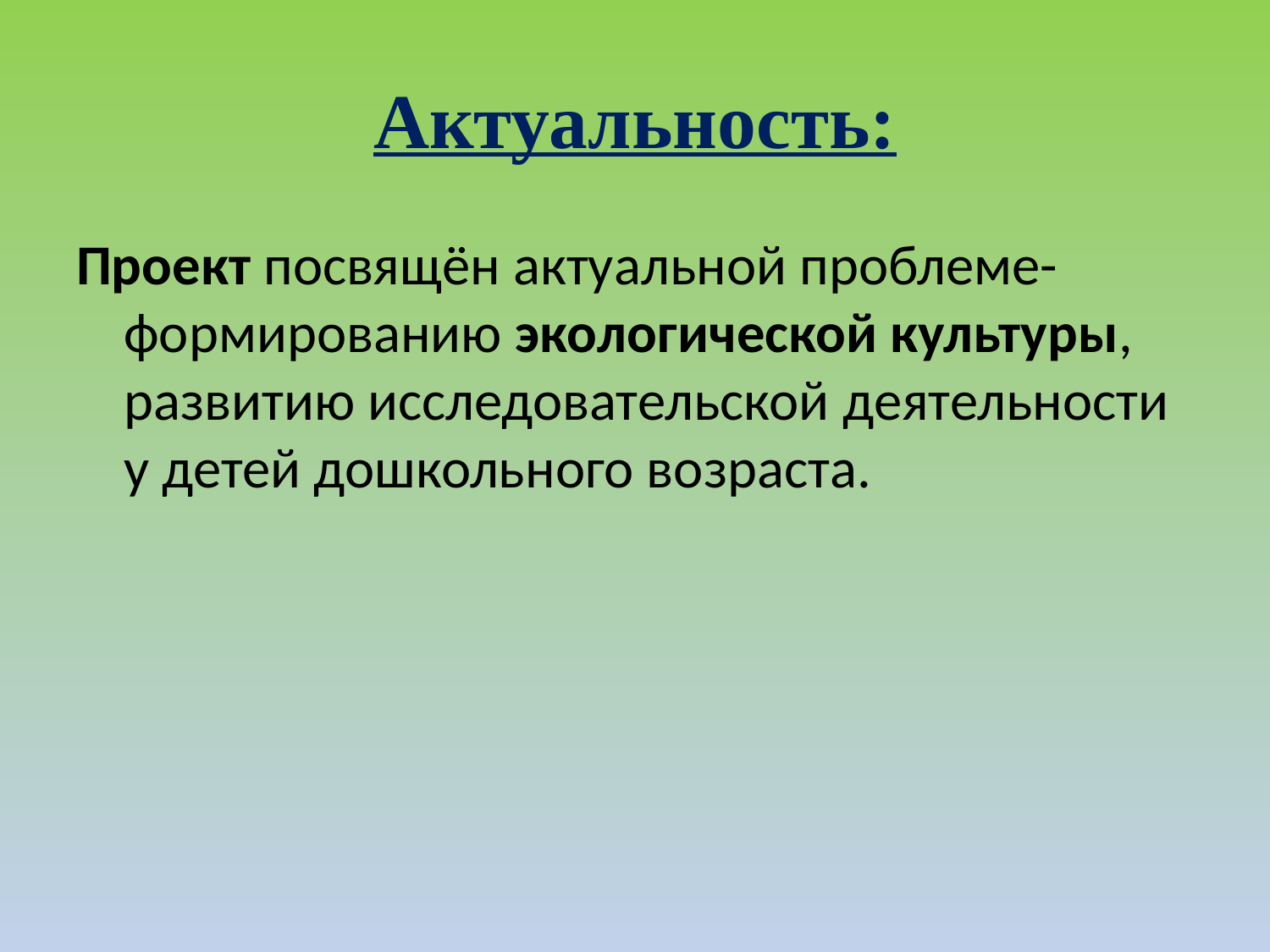

# Актуальность:
Проект посвящён актуальной проблеме- формированию экологической культуры, развитию исследовательской деятельности у детей дошкольного возраста.